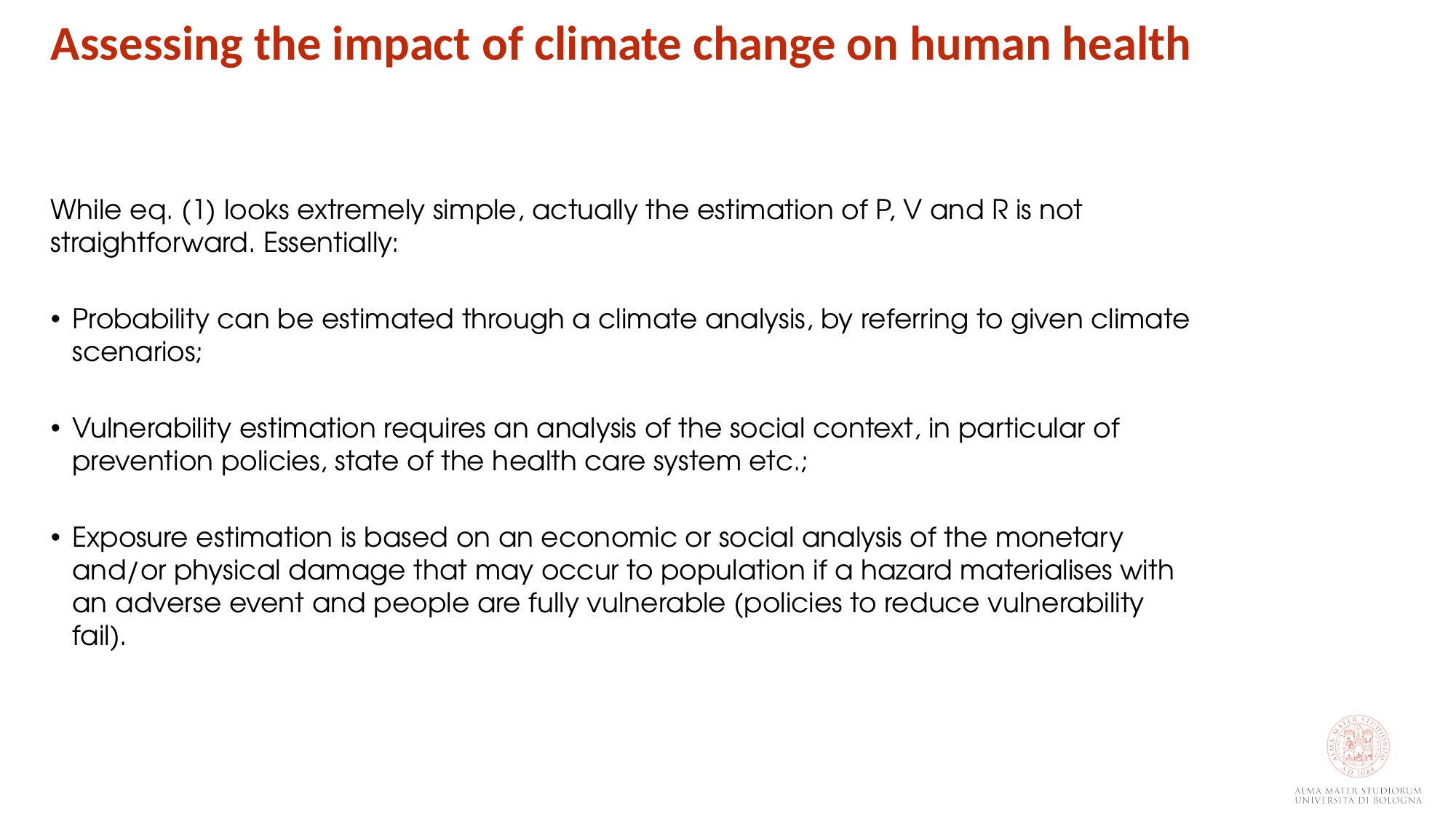

Assessing the impact of climate change on human health
While eq. (1) looks extremely simple, actually the estimation of P, V and R is not straightforward. Essentially:

Probability can be estimated through a climate analysis, by referring to given climate scenarios;

Vulnerability estimation requires an analysis of the social context, in particular of prevention policies, state of the health care system etc.;

Exposure estimation is based on an economic or social analysis of the monetary and/or physical damage that may occur to population if a hazard materialises with an adverse event and people are fully vulnerable (policies to reduce vulnerability fail).